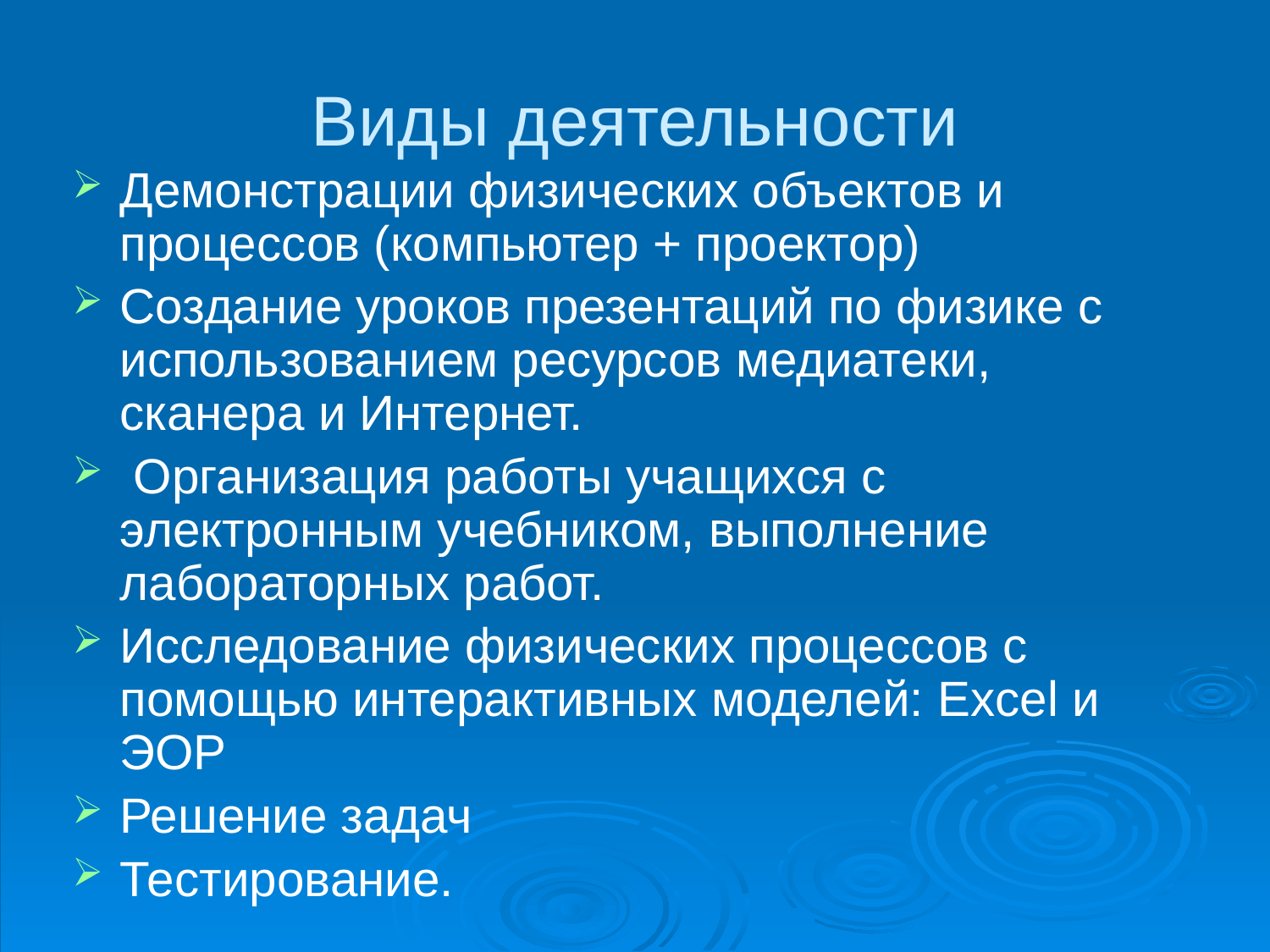

# Виды деятельности
Демонстрации физических объектов и процессов (компьютер + проектор)
Создание уроков презентаций по физике с использованием ресурсов медиатеки, сканера и Интернет.
 Организация работы учащихся с электронным учебником, выполнение  лабораторных работ.
Исследование физических процессов с помощью интерактивных моделей: Excel и ЭОР
Решение задач
Тестирование.